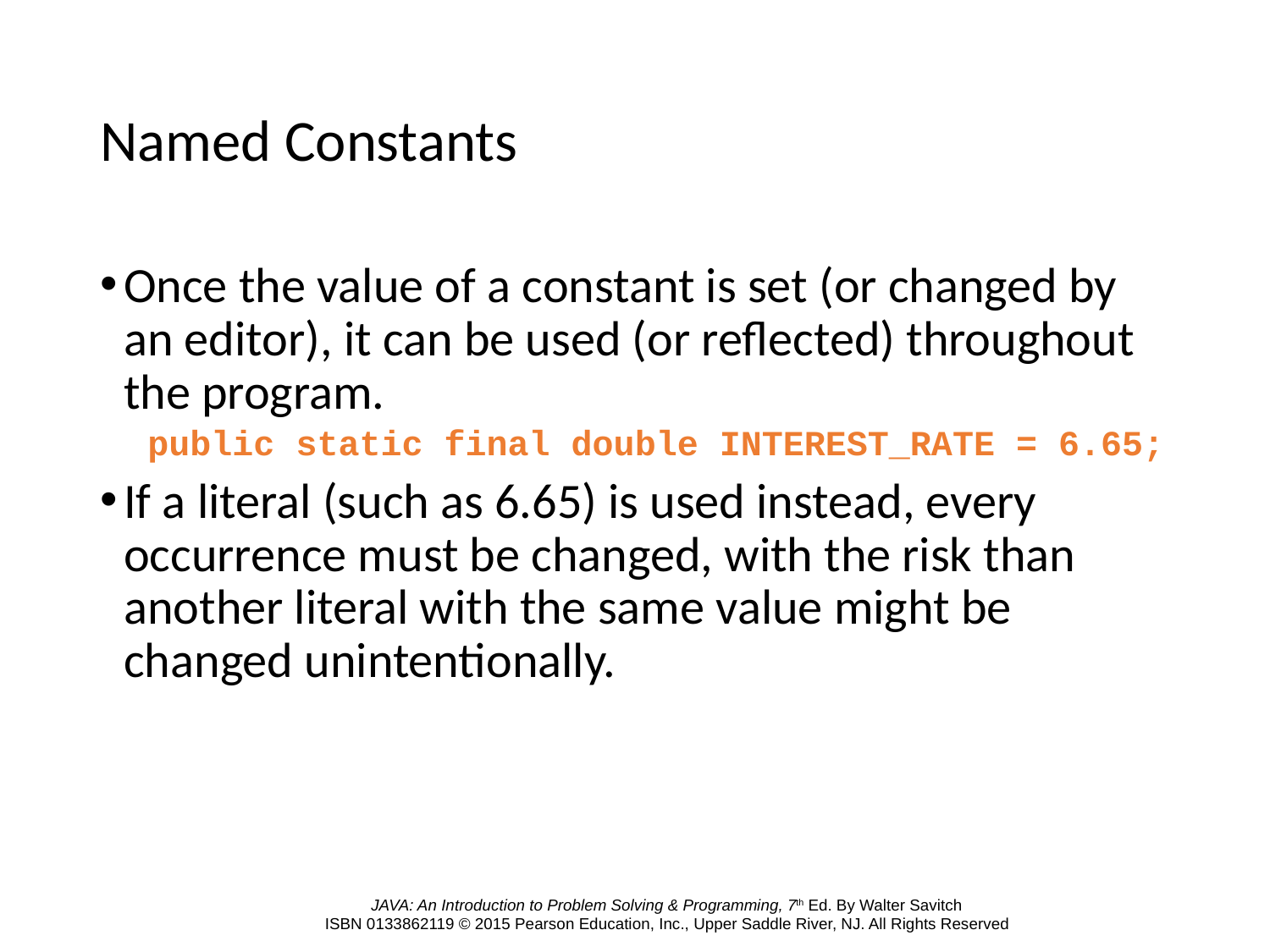

# Named Constants
Once the value of a constant is set (or changed by an editor), it can be used (or reflected) throughout the program.
public static final double INTEREST_RATE = 6.65;
If a literal (such as 6.65) is used instead, every occurrence must be changed, with the risk than another literal with the same value might be changed unintentionally.